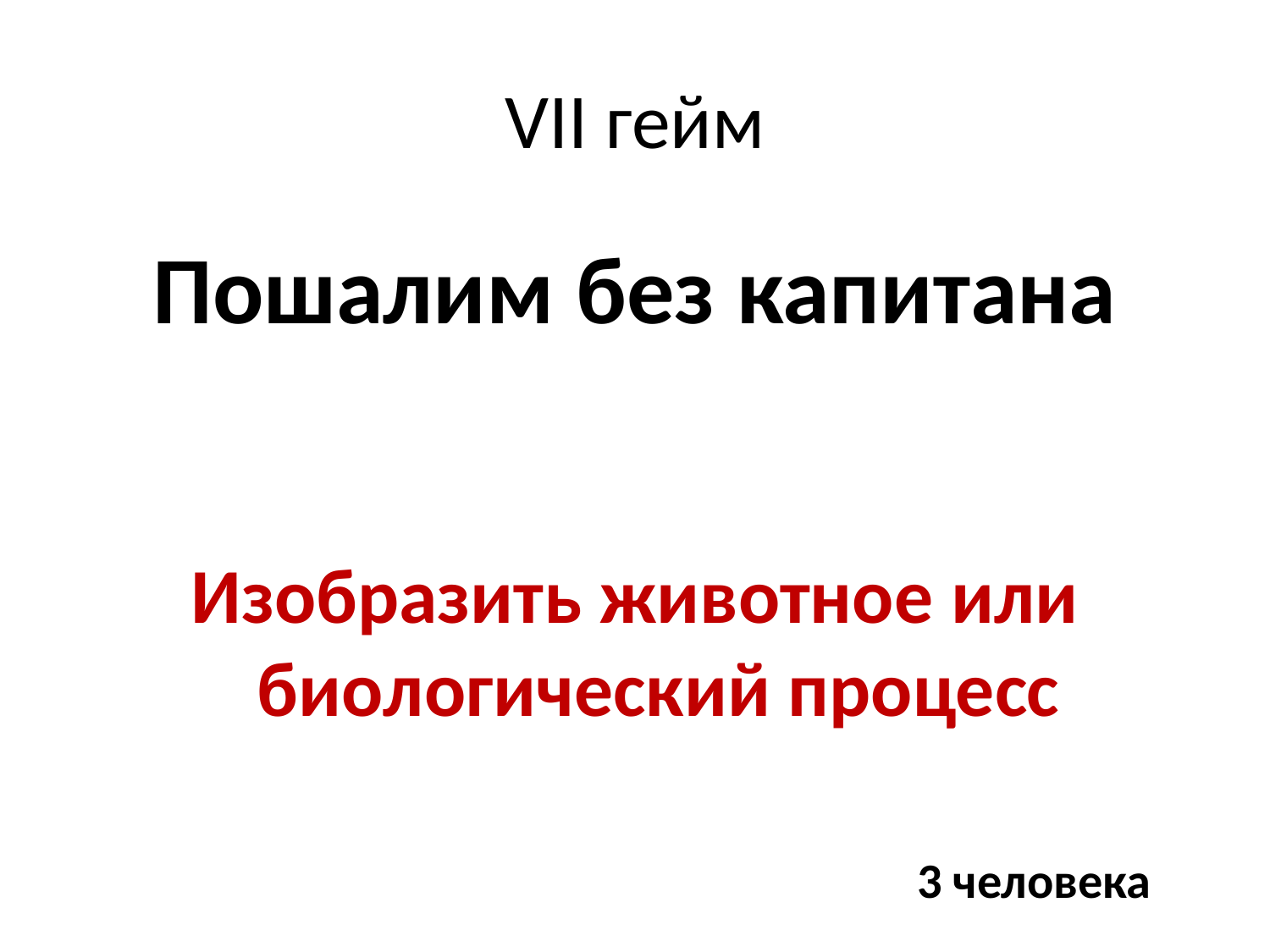

# VII гейм
Пошалим без капитана

Изобразить животное или биологический процесс
3 человека